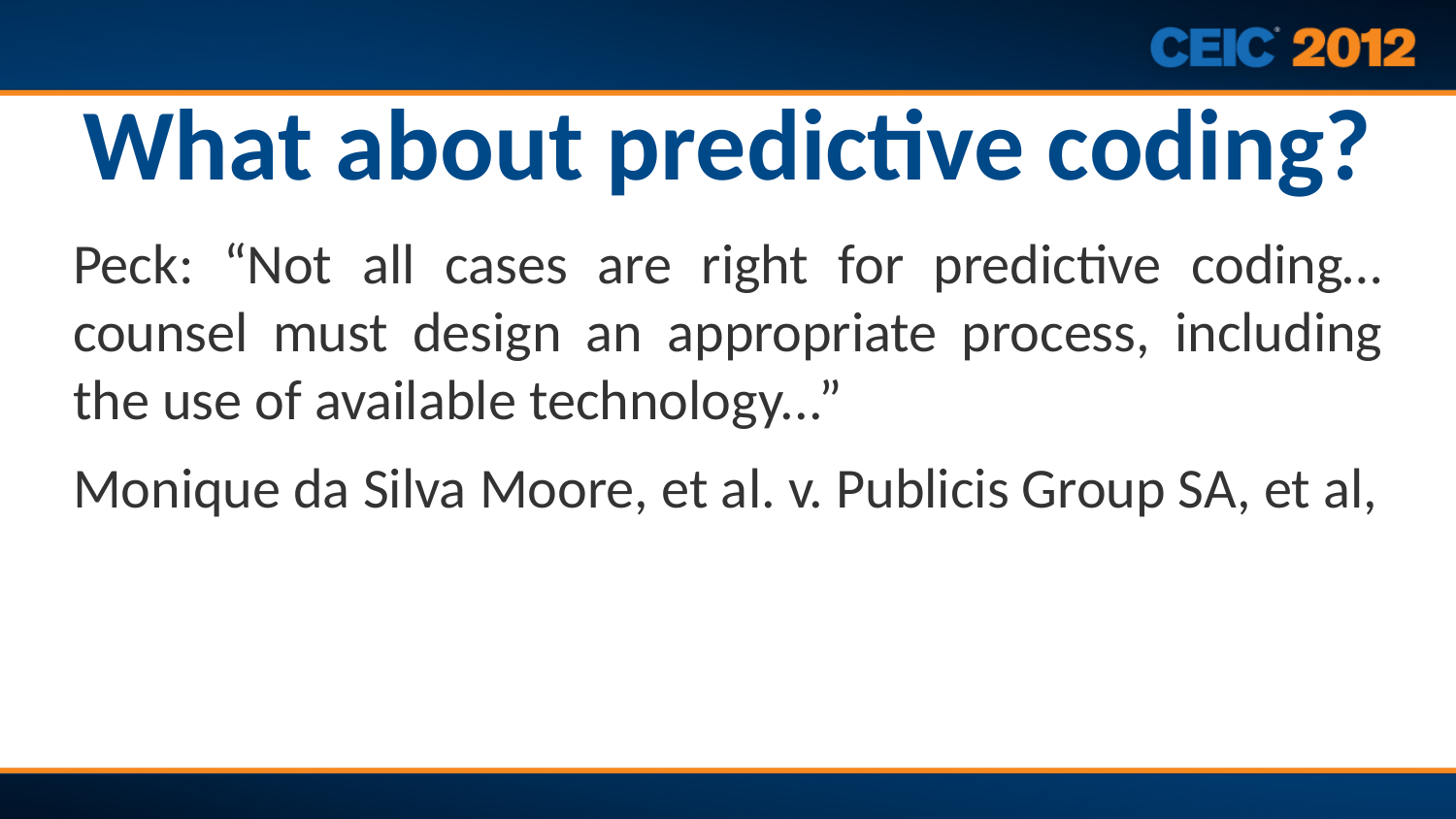

# What about predictive coding?
Peck: “Not all cases are right for predictive coding… counsel must design an appropriate process, including the use of available technology...”
Monique da Silva Moore, et al. v. Publicis Group SA, et al,